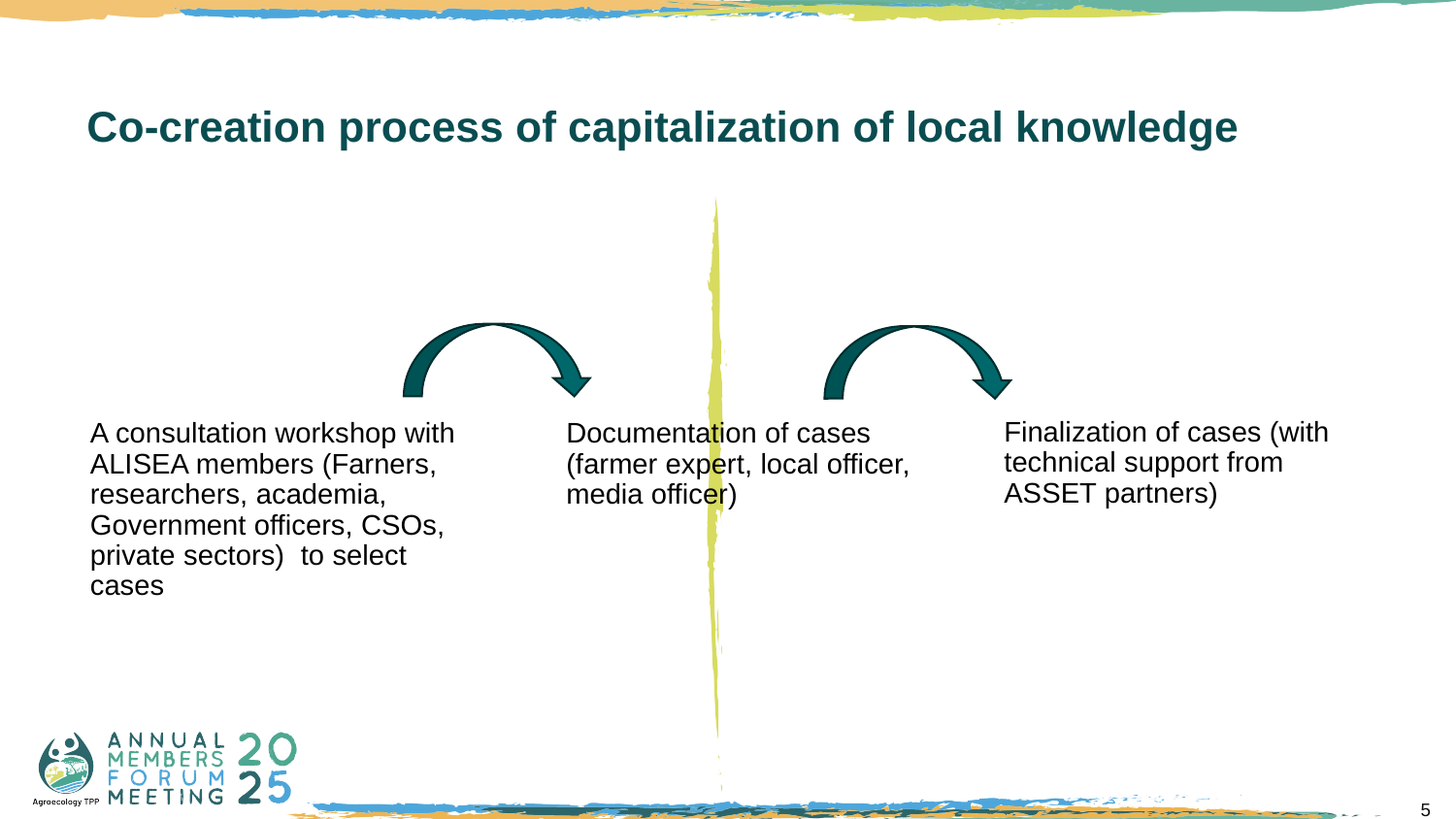

# Co-creation process of capitalization of local knowledge

Finalization of cases (with technical support from ASSET partners)
A consultation workshop with ALISEA members (Farners, researchers, academia, Government officers, CSOs, private sectors)  to select cases
Documentation of cases (farmer expert, local officer, media officer)